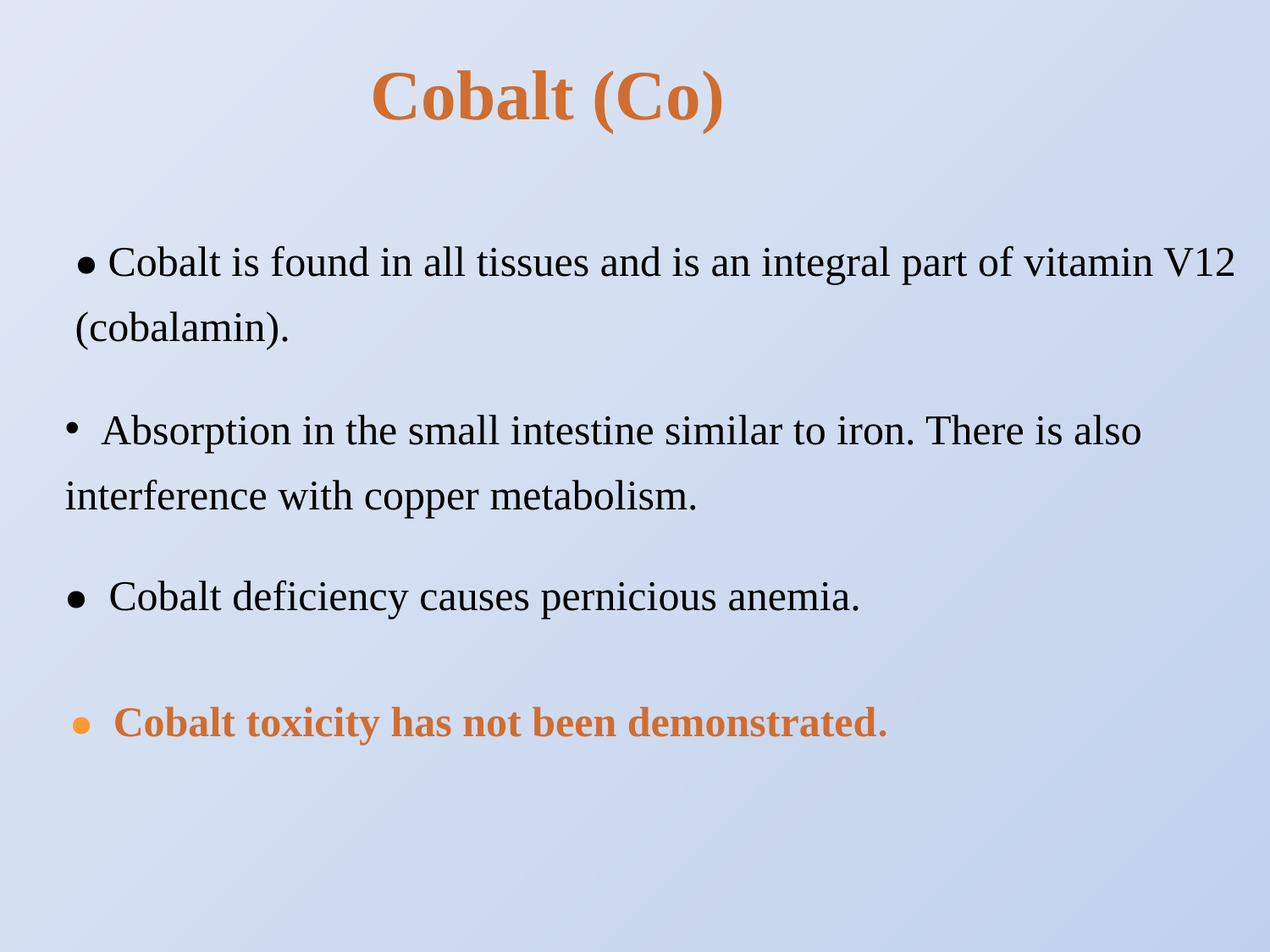

Cobalt (Co)

• Cobalt is found in all tissues and is an integral part of vitamin V12 (cobalamin).
  Absorption in the small intestine similar to iron. There is also interference with copper metabolism.
•  Cobalt deficiency causes pernicious anemia.
•  Cobalt toxicity has not been demonstrated.